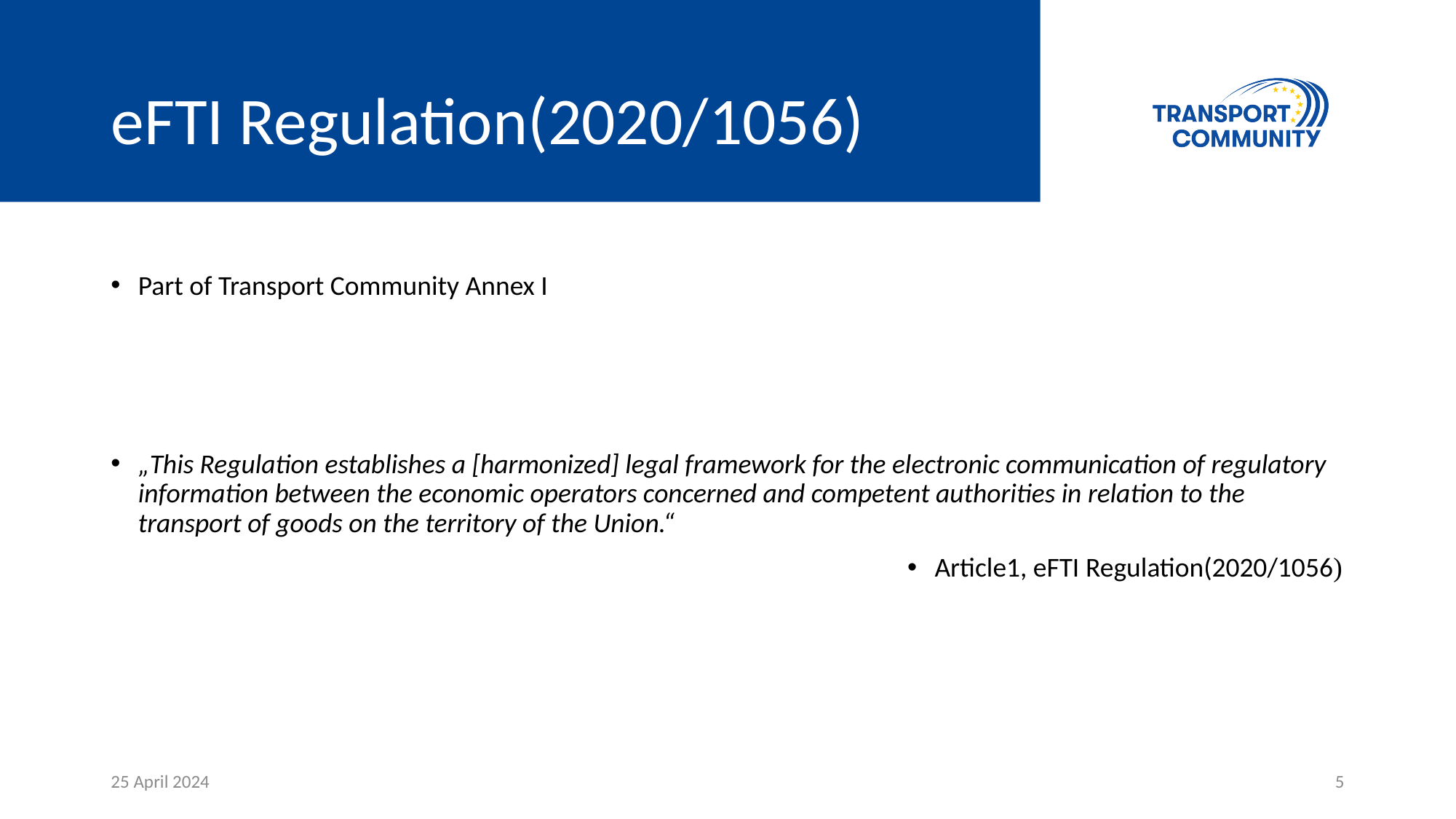

# eFTI Regulation(2020/1056)

Part of Transport Community Annex I

„This Regulation establishes a [harmonized] legal framework for the electronic communication of regulatory information between the economic operators concerned and competent authorities in relation to the transport of goods on the territory of the Union.“
Article1, eFTI Regulation(2020/1056)
25 April 2024
5